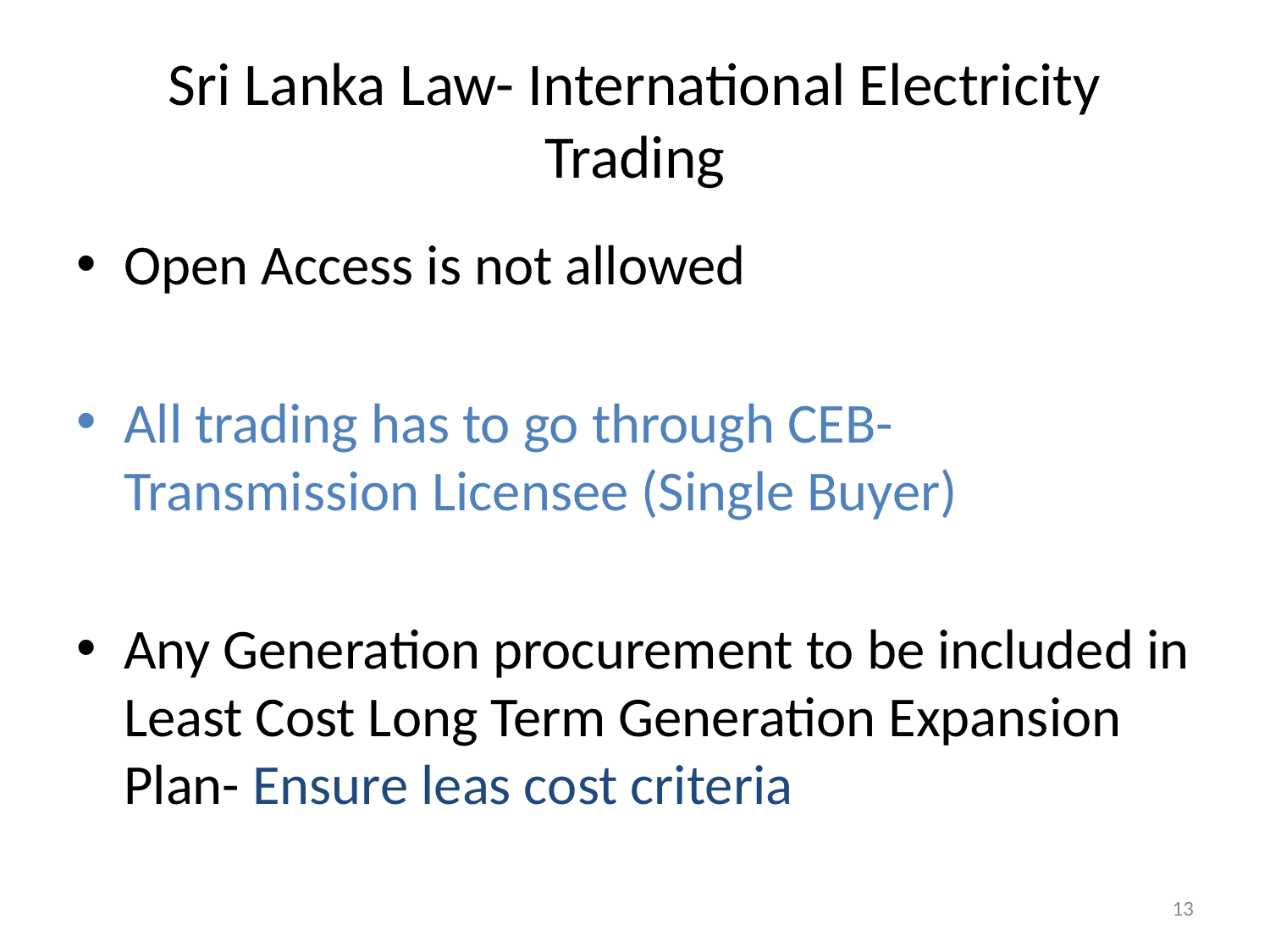

# Sri Lanka Law- International Electricity Trading
Open Access is not allowed

All trading has to go through CEB- Transmission Licensee (Single Buyer)

Any Generation procurement to be included in Least Cost Long Term Generation Expansion Plan- Ensure leas cost criteria

13